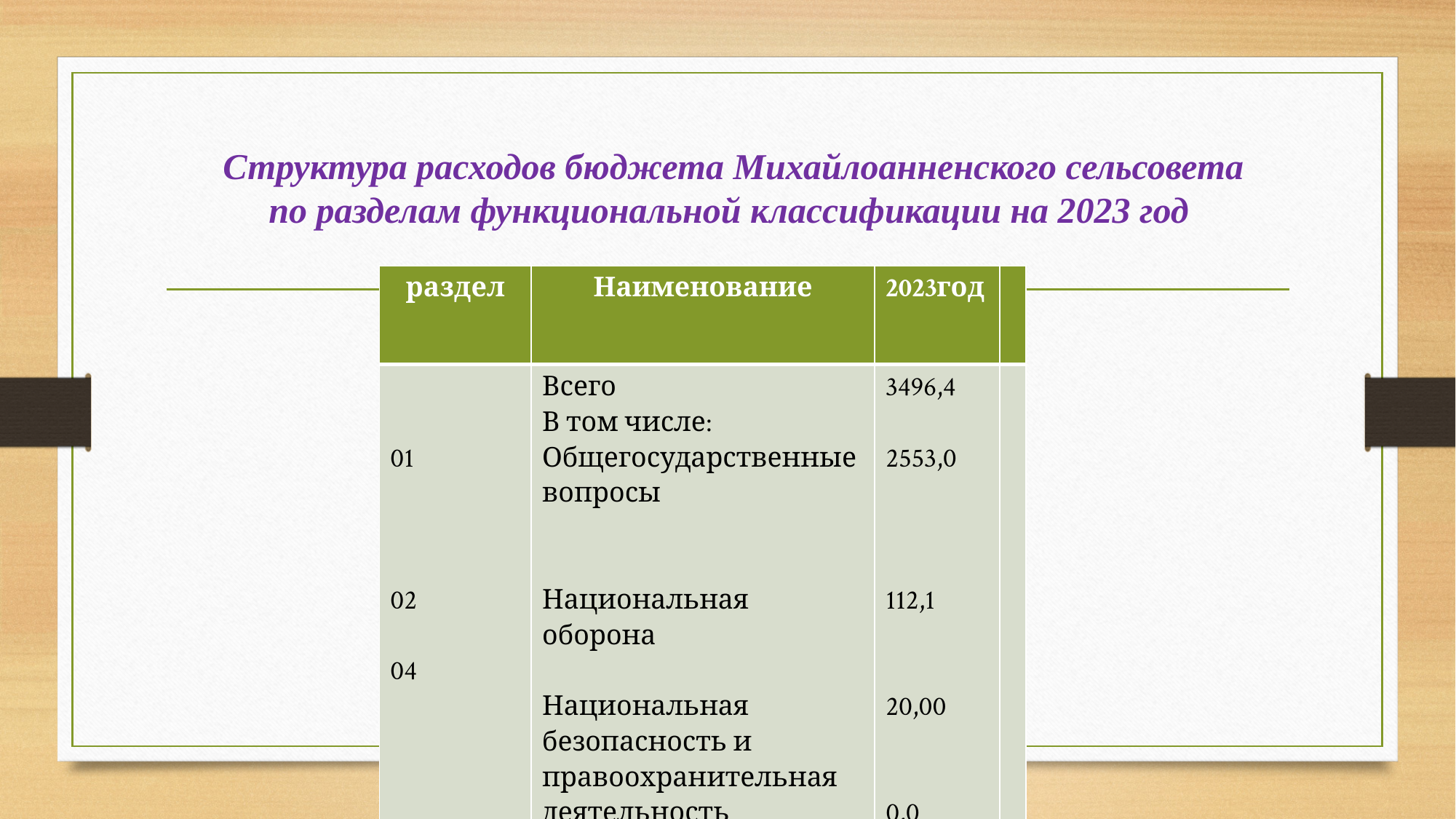

# Структура расходов бюджета Михайлоанненского сельсовета по разделам функциональной классификации на 2023 год
| раздел | Наименование | 2023год |  |
| --- | --- | --- | --- |
| 01 02 04 08 | Всего В том числе: Общегосударственные вопросы Национальная оборона Национальная безопасность и правоохранительная деятельность Культура, Кинематография | 3496,4 2553,0 112,1 20,00 0,0 |  |